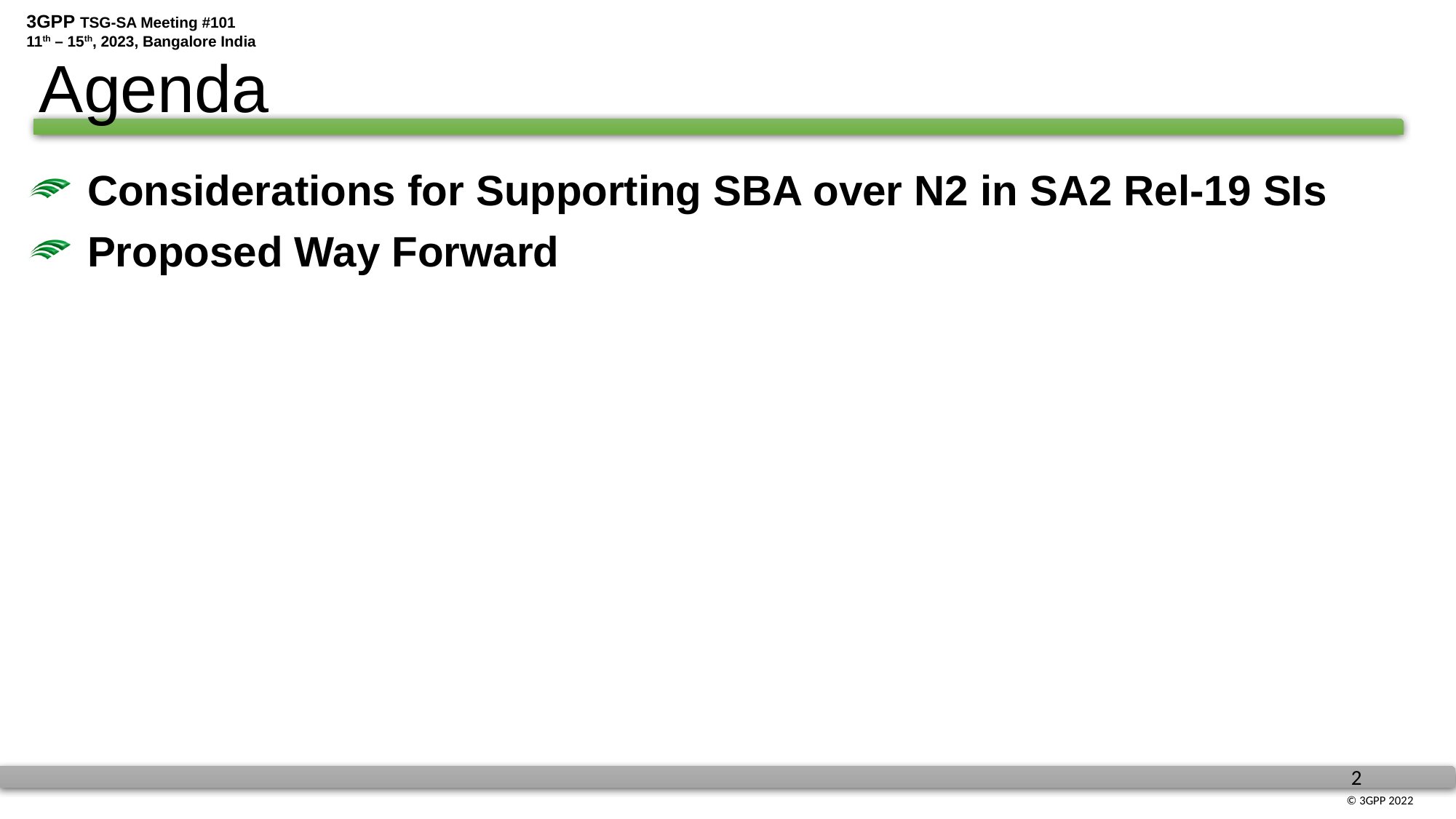

# Agenda
Considerations for Supporting SBA over N2 in SA2 Rel-19 SIs
Proposed Way Forward